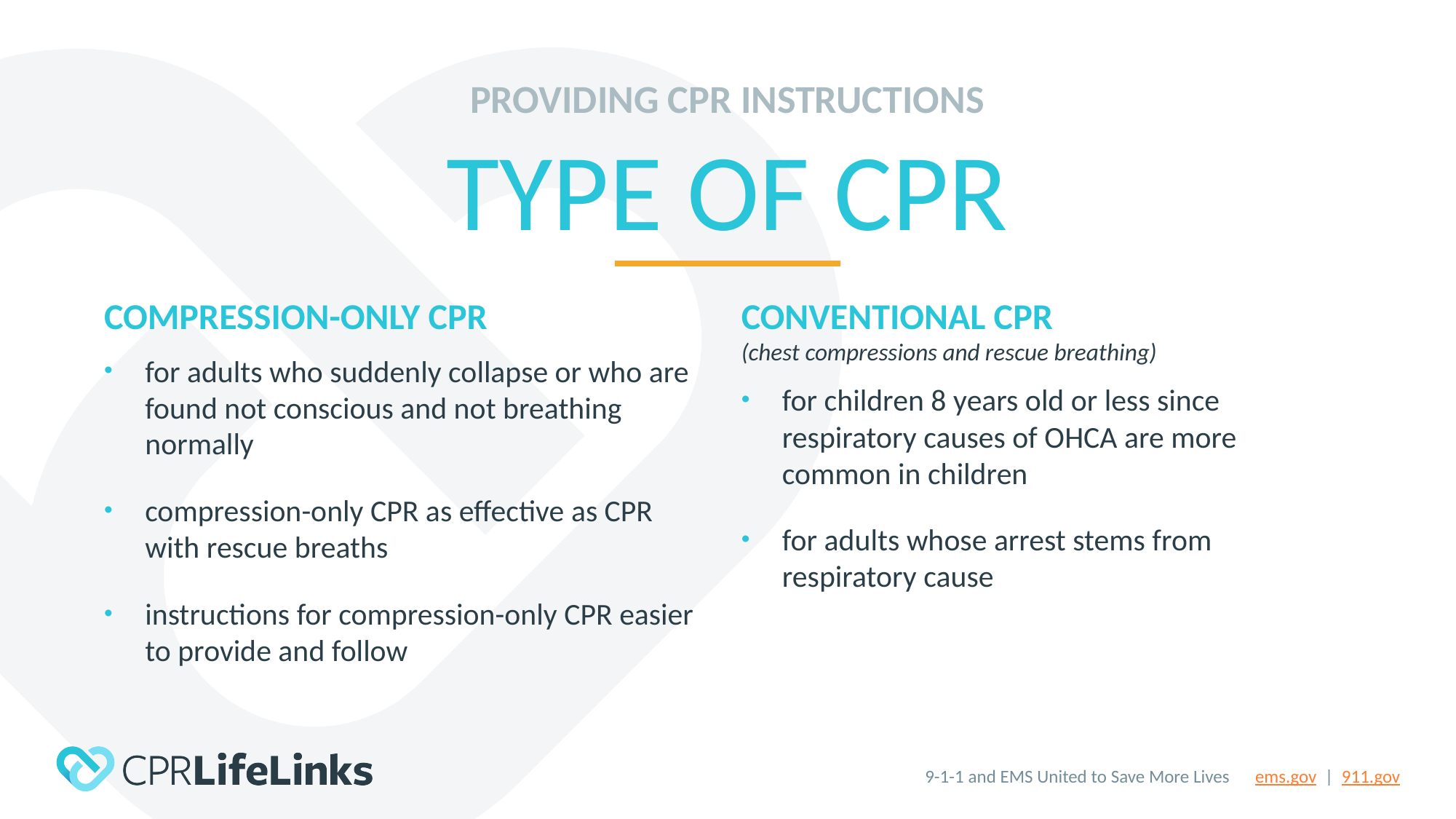

PROVIDING CPR INSTRUCTIONS
TYPE OF CPR
COMPRESSION-ONLY CPR
for adults who suddenly collapse or who are found not conscious and not breathing normally
compression-only CPR as effective as CPR with rescue breaths
instructions for compression-only CPR easier to provide and follow
CONVENTIONAL CPR
(chest compressions and rescue breathing)
for children 8 years old or less since respiratory causes of OHCA are more common in children
for adults whose arrest stems from respiratory cause